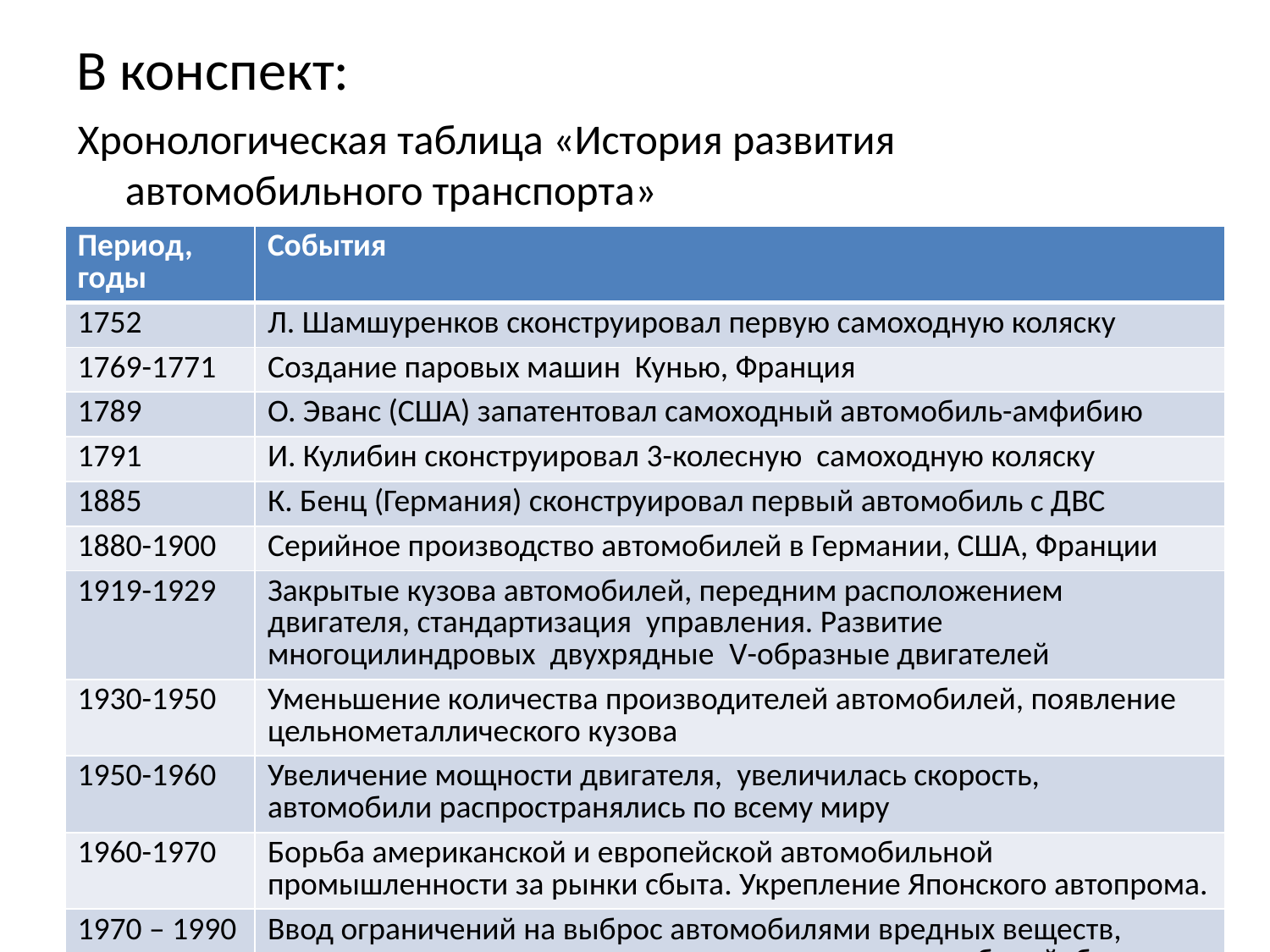

# В конспект:
Хронологическая таблица «История развития автомобильного транспорта»

| Период, годы | События |
| --- | --- |
| 1752 | Л. Шамшуренков сконструировал первую самоходную коляску |
| 1769-1771 | Создание паровых машин Кунью, Франция |
| 1789 | О. Эванс (США) запатентовал самоходный автомобиль-амфибию |
| 1791 | И. Кулибин сконструировал 3-колесную самоходную коляску |
| 1885 | К. Бенц (Германия) сконструировал первый автомобиль с ДВС |
| 1880-1900 | Серийное производство автомобилей в Германии, США, Франции |
| 1919-1929 | Закрытые кузова автомобилей, передним расположением двигателя, стандартизация управления. Развитие многоцилиндровых двухрядные V-образные двигателей |
| 1930-1950 | Уменьшение количества производителей автомобилей, появление цельнометаллического кузова |
| 1950-1960 | Увеличение мощности двигателя, увеличилась скорость, автомобили распространялись по всему миру |
| 1960-1970 | Борьба американской и европейской автомобильной промышленности за рынки сбыта. Укрепление Японского автопрома. |
| 1970 – 1990 | Ввод ограничений на выброс автомобилями вредных веществ, производство экономичных малолитражных автомобилей, большая популярность полноприводных автомобилей, двухобъемных универсалов, появление нового класса однообъемных автомобилей. |
| Период с 1990 по настоящее время | Развитие гибридных автомобилей (ДВС + Электромотор + АКБ), передний привод, повсеместное использование инжекторных систем, внедрение электроники |